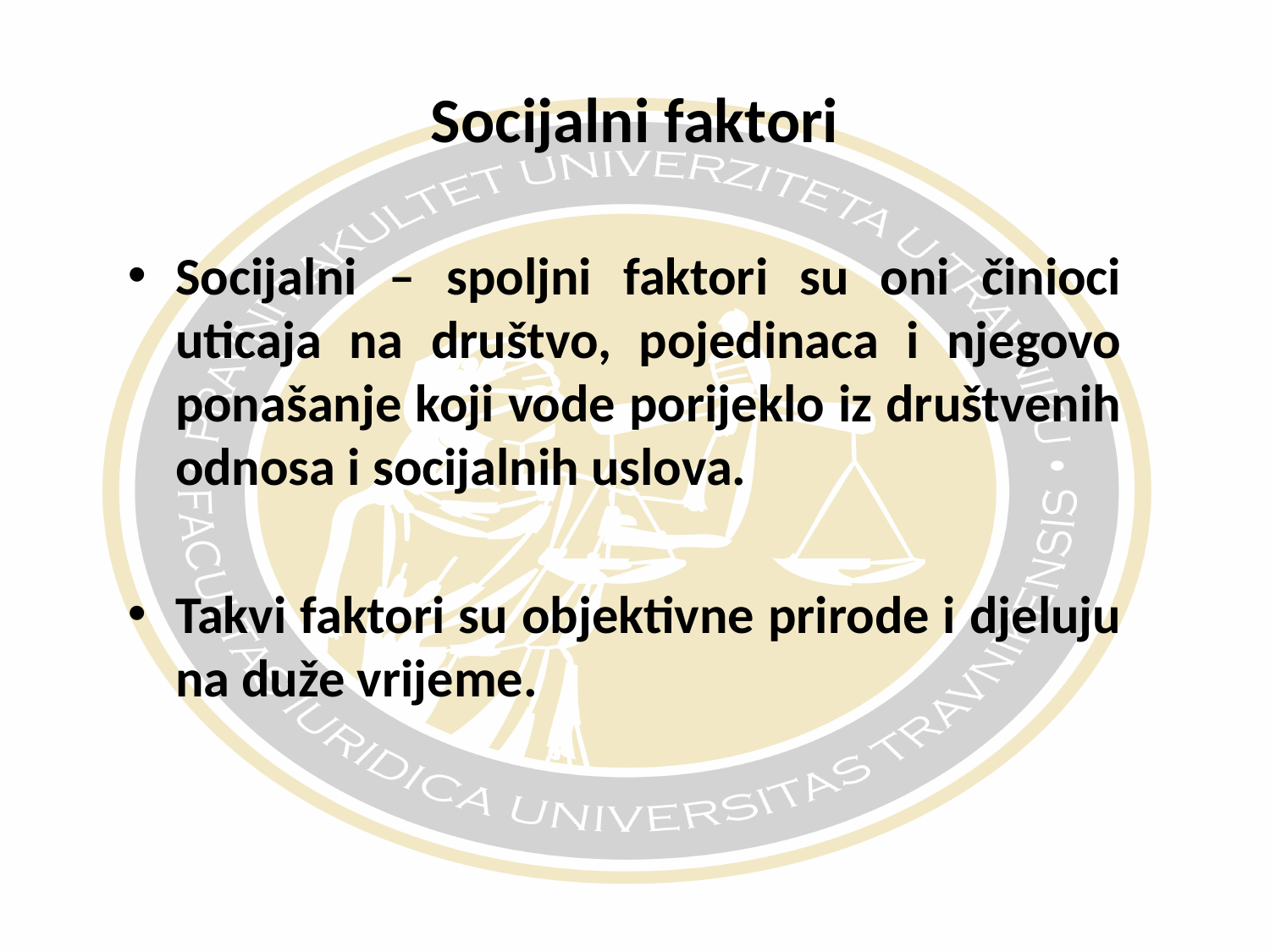

# Socijalni faktori
Socijalni – spoljni faktori su oni činioci uticaja na društvo, pojedinaca i njegovo ponašanje koji vode porijeklo iz društvenih odnosa i socijalnih uslova.

Takvi faktori su objektivne prirode i djeluju na duže vrijeme.